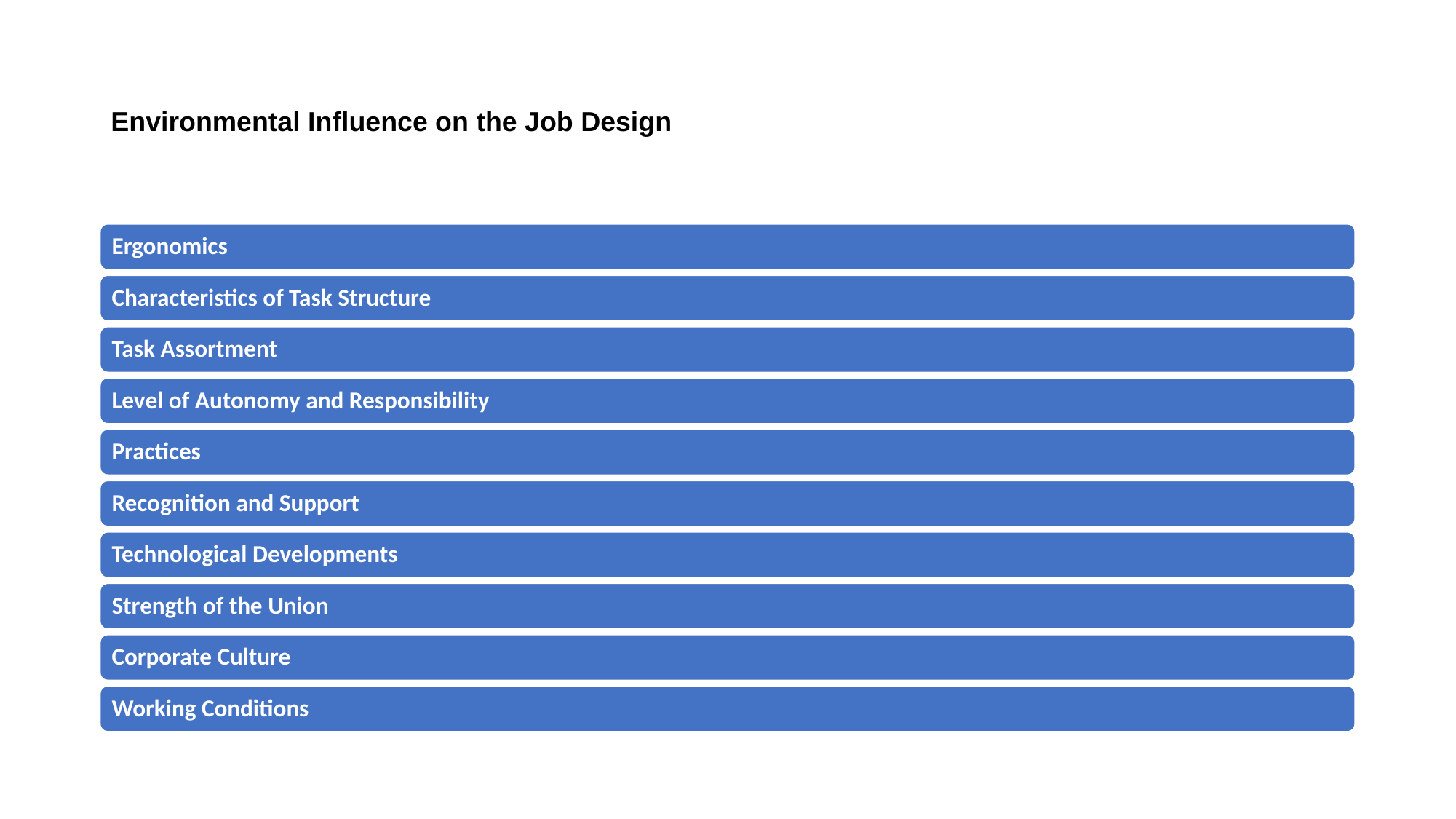

# Environmental Influence on the Job Design
Ergonomics
Characteristics of Task Structure
Task Assortment
Level of Autonomy and Responsibility
Practices
Recognition and Support
Technological Developments
Strength of the Union
Corporate Culture
Working Conditions